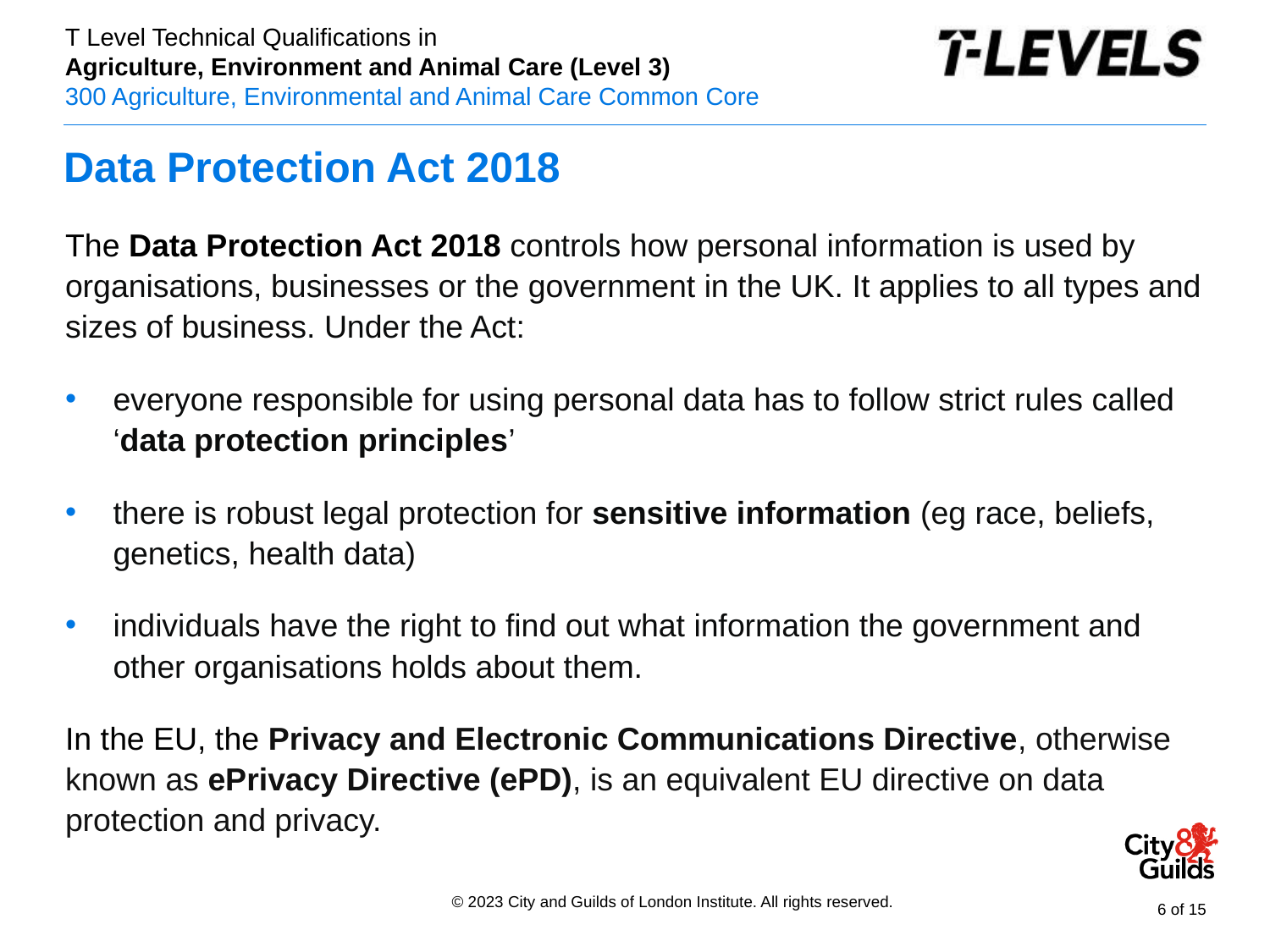

# Data Protection Act 2018
The Data Protection Act 2018 controls how personal information is used by organisations, businesses or the government in the UK. It applies to all types and sizes of business. Under the Act:
everyone responsible for using personal data has to follow strict rules called ‘data protection principles’
there is robust legal protection for sensitive information (eg race, beliefs, genetics, health data)
individuals have the right to find out what information the government and other organisations holds about them.
In the EU, the Privacy and Electronic Communications Directive, otherwise known as ePrivacy Directive (ePD), is an equivalent EU directive on data protection and privacy.